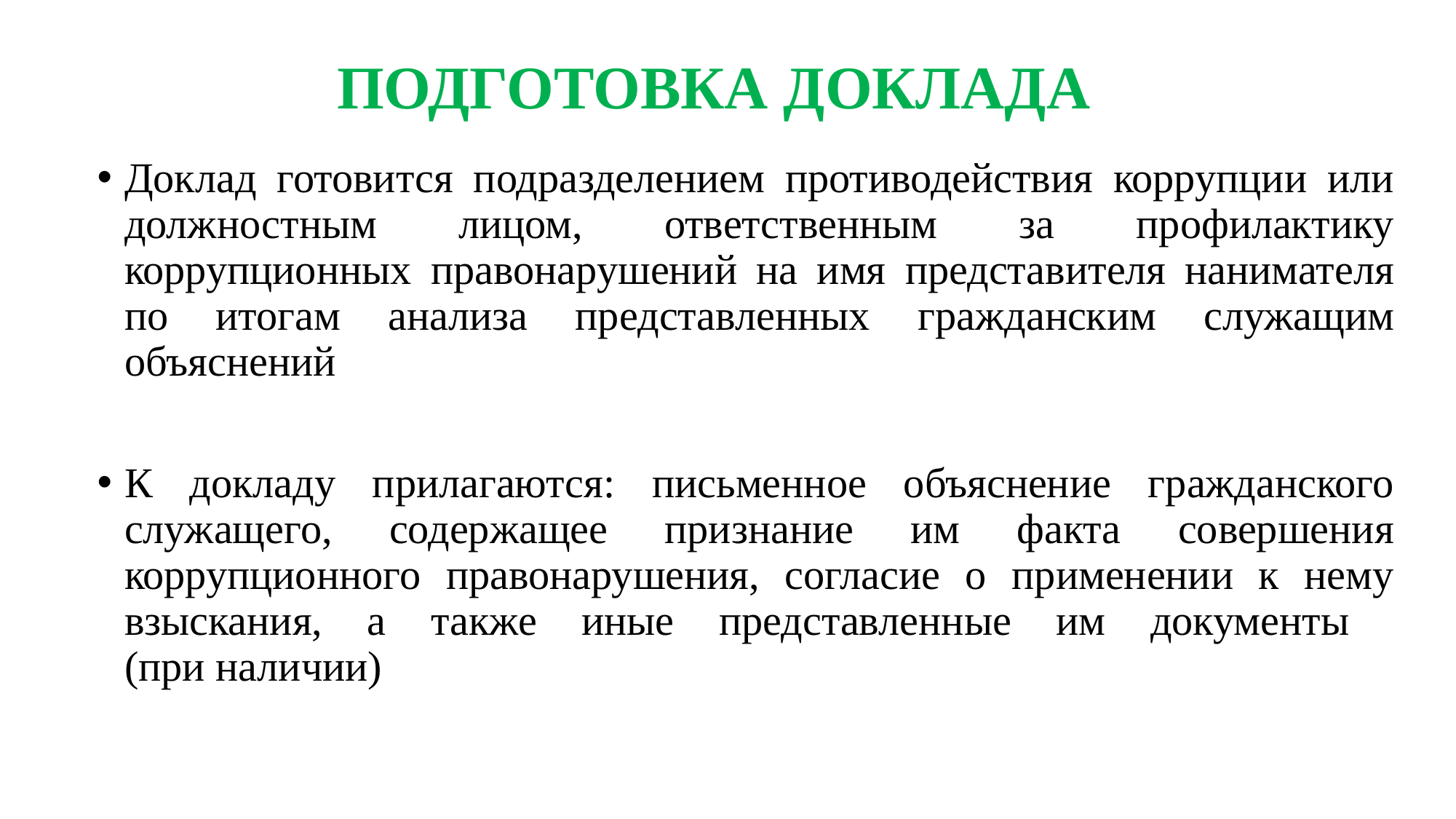

# ПОДГОТОВКА ДОКЛАДА
Доклад готовится подразделением противодействия коррупции или должностным лицом, ответственным за профилактику коррупционных правонарушений на имя представителя нанимателя по итогам анализа представленных гражданским служащим объяснений

К докладу прилагаются: письменное объяснение гражданского служащего, содержащее признание им факта совершения коррупционного правонарушения, согласие о применении к нему взыскания, а также иные представленные им документы
(при наличии)